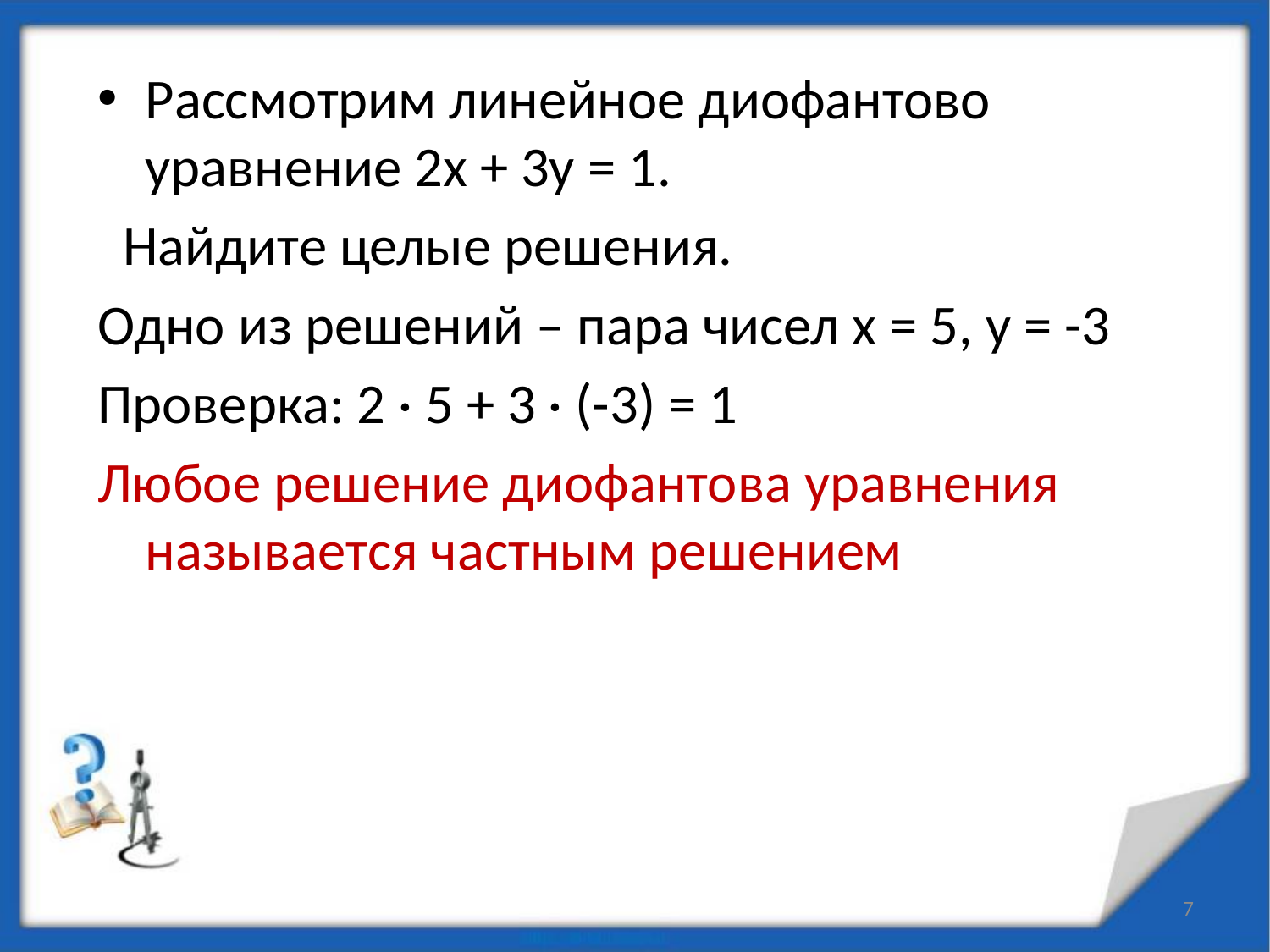

Рассмотрим линейное диофантово уравнение 2х + 3у = 1.
  Найдите целые решения.
Одно из решений – пара чисел х = 5, у = -3
Проверка: 2 · 5 + 3 · (-3) = 1
Любое решение диофантова уравнения называется частным решением
7